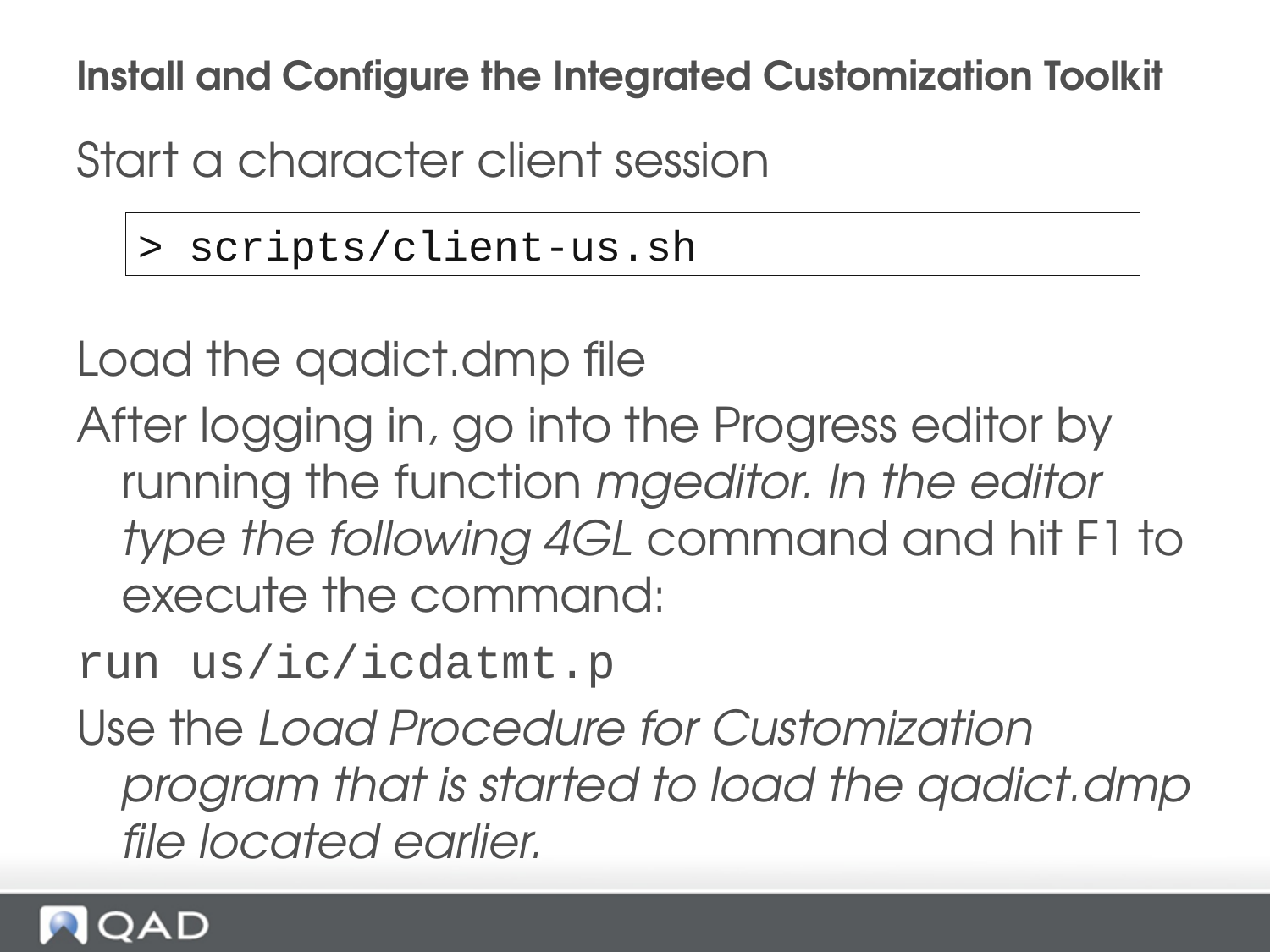

# Install and Configure the Integrated Customization Toolkit
Start a character client session

Load the qadict.dmp file
After logging in, go into the Progress editor by running the function mgeditor. In the editor type the following 4GL command and hit F1 to execute the command:
run us/ic/icdatmt.p
Use the Load Procedure for Customization program that is started to load the qadict.dmp file located earlier.
> scripts/client-us.sh